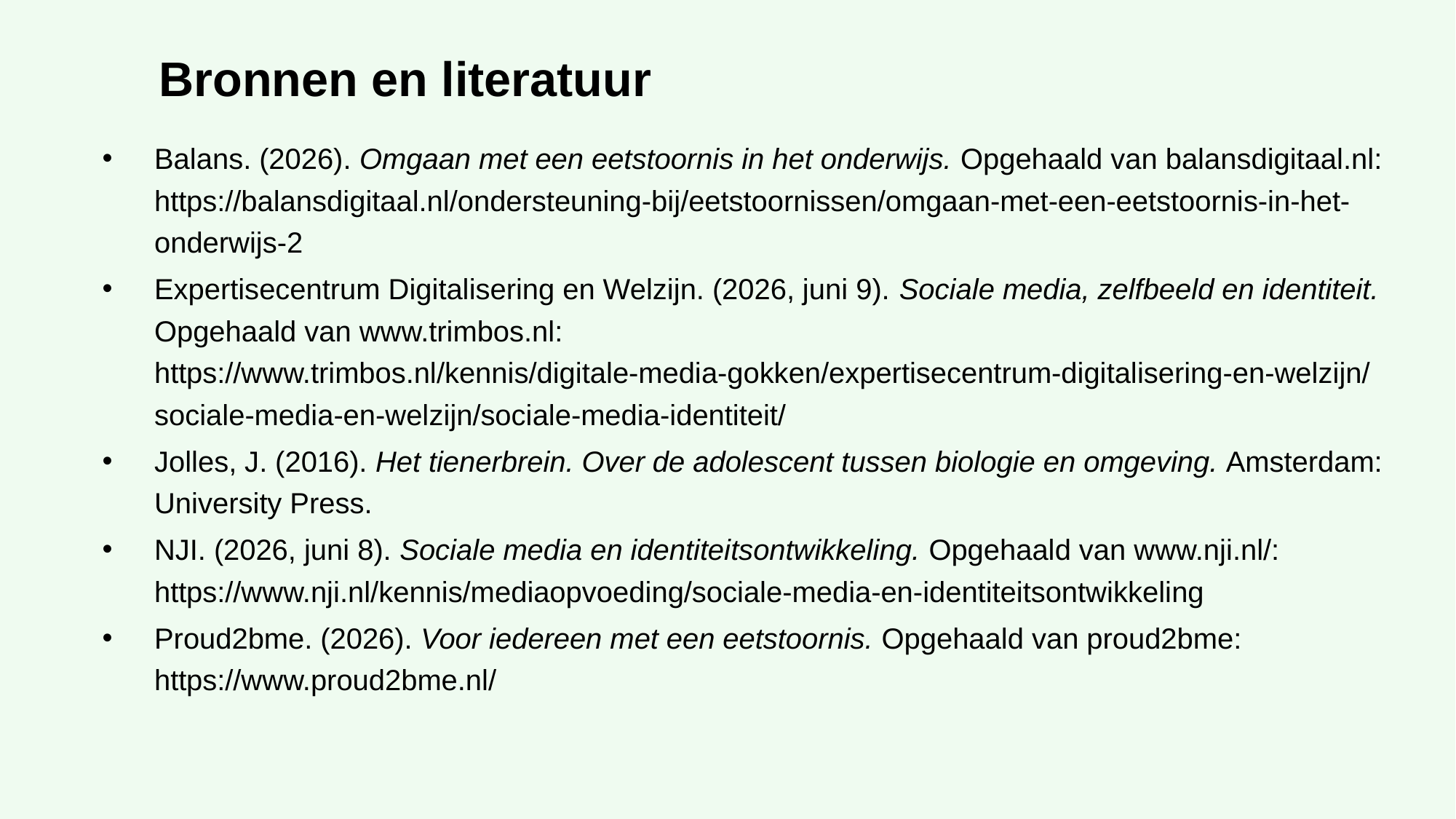

# Bronnen en literatuur
Balans. (2026). Omgaan met een eetstoornis in het onderwijs. Opgehaald van balansdigitaal.nl: https://balansdigitaal.nl/ondersteuning-bij/eetstoornissen/omgaan-met-een-eetstoornis-in-het-onderwijs-2
Expertisecentrum Digitalisering en Welzijn. (2026, juni 9). Sociale media, zelfbeeld en identiteit. Opgehaald van www.trimbos.nl: https://www.trimbos.nl/kennis/digitale-media-gokken/expertisecentrum-digitalisering-en-welzijn/sociale-media-en-welzijn/sociale-media-identiteit/
Jolles, J. (2016). Het tienerbrein. Over de adolescent tussen biologie en omgeving. Amsterdam: University Press.
NJI. (2026, juni 8). Sociale media en identiteitsontwikkeling. Opgehaald van www.nji.nl/: https://www.nji.nl/kennis/mediaopvoeding/sociale-media-en-identiteitsontwikkeling
Proud2bme. (2026). Voor iedereen met een eetstoornis. Opgehaald van proud2bme: https://www.proud2bme.nl/